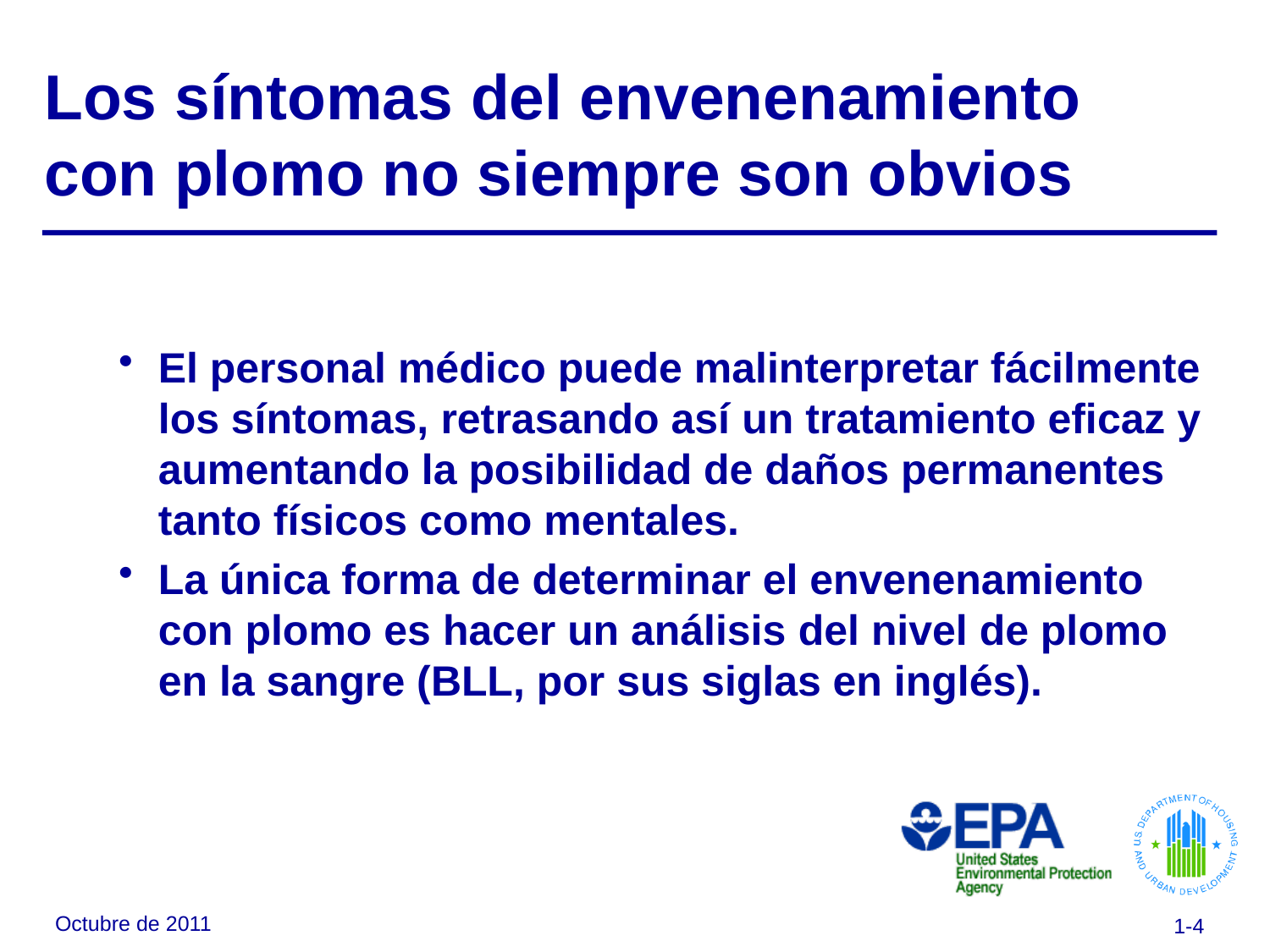

# Los síntomas del envenenamiento con plomo no siempre son obvios

El personal médico puede malinterpretar fácilmente los síntomas, retrasando así un tratamiento eficaz y aumentando la posibilidad de daños permanentes tanto físicos como mentales.
La única forma de determinar el envenenamiento con plomo es hacer un análisis del nivel de plomo en la sangre (BLL, por sus siglas en inglés).
Octubre de 2011
1-4